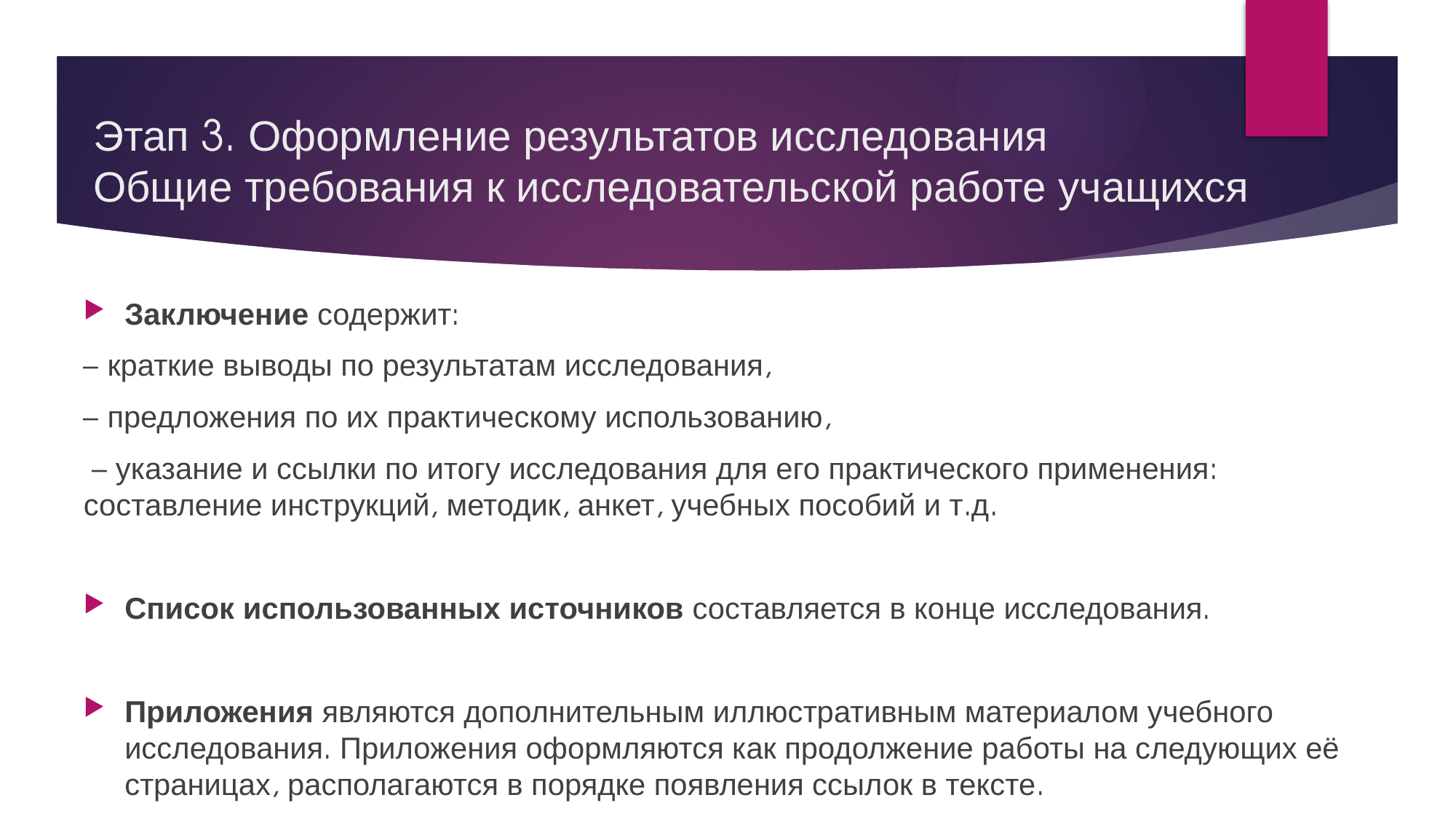

# Этап 3. Оформление результатов исследования Общие требования к исследовательской работе учащихся
Заключение содержит:
– краткие выводы по результатам исследования,
– предложения по их практическому использованию,
 – указание и ссылки по итогу исследования для его практического применения: составление инструкций, методик, анкет, учебных пособий и т.д.

Список использованных источников составляется в конце исследования.

Приложения являются дополнительным иллюстративным материалом учебного исследования. Приложения оформляются как продолжение работы на следующих её страницах, располагаются в порядке появления ссылок в тексте.